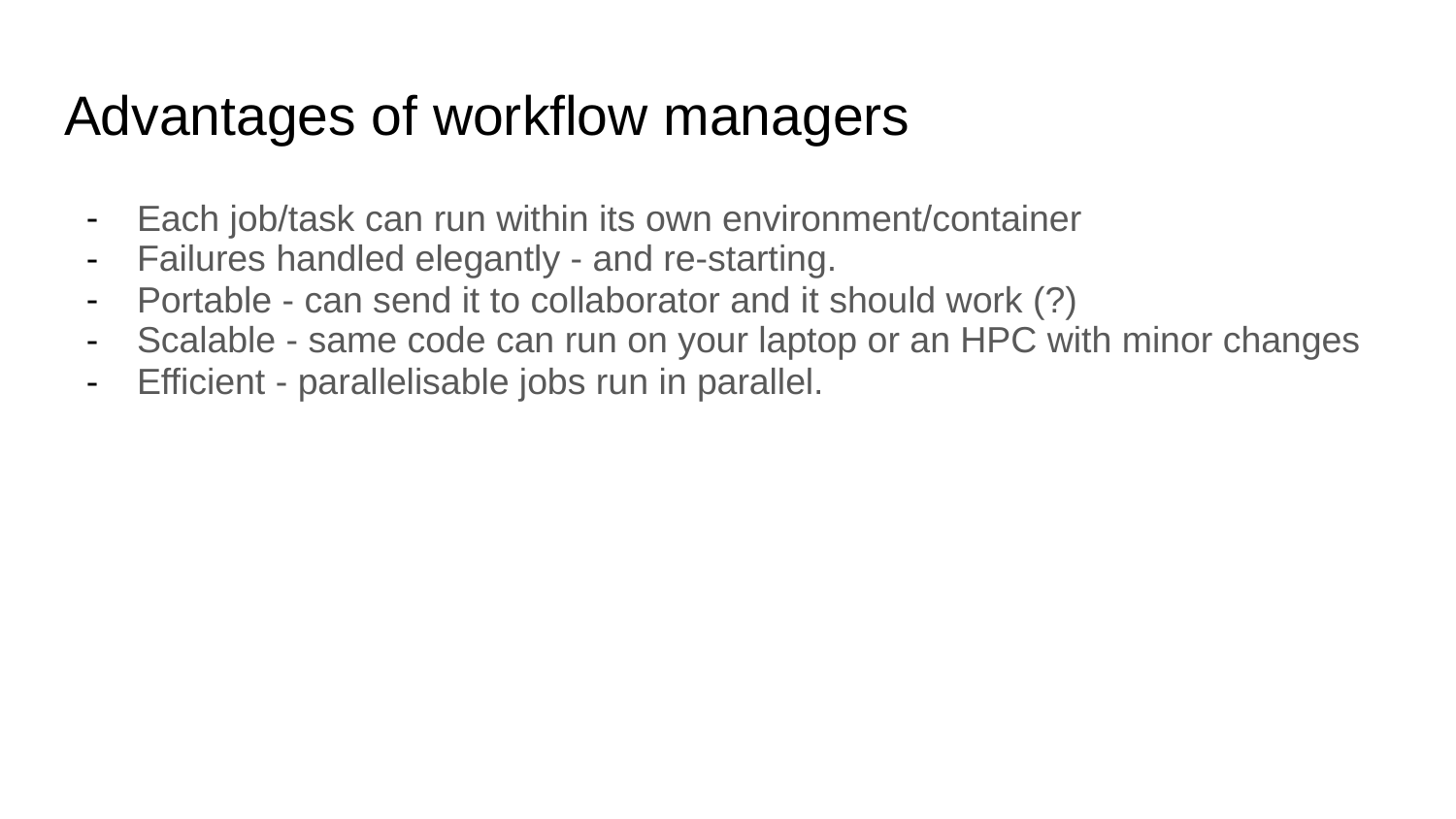

# Advantages of workflow managers
Each job/task can run within its own environment/container
Failures handled elegantly - and re-starting.
Portable - can send it to collaborator and it should work (?)
Scalable - same code can run on your laptop or an HPC with minor changes
Efficient - parallelisable jobs run in parallel.